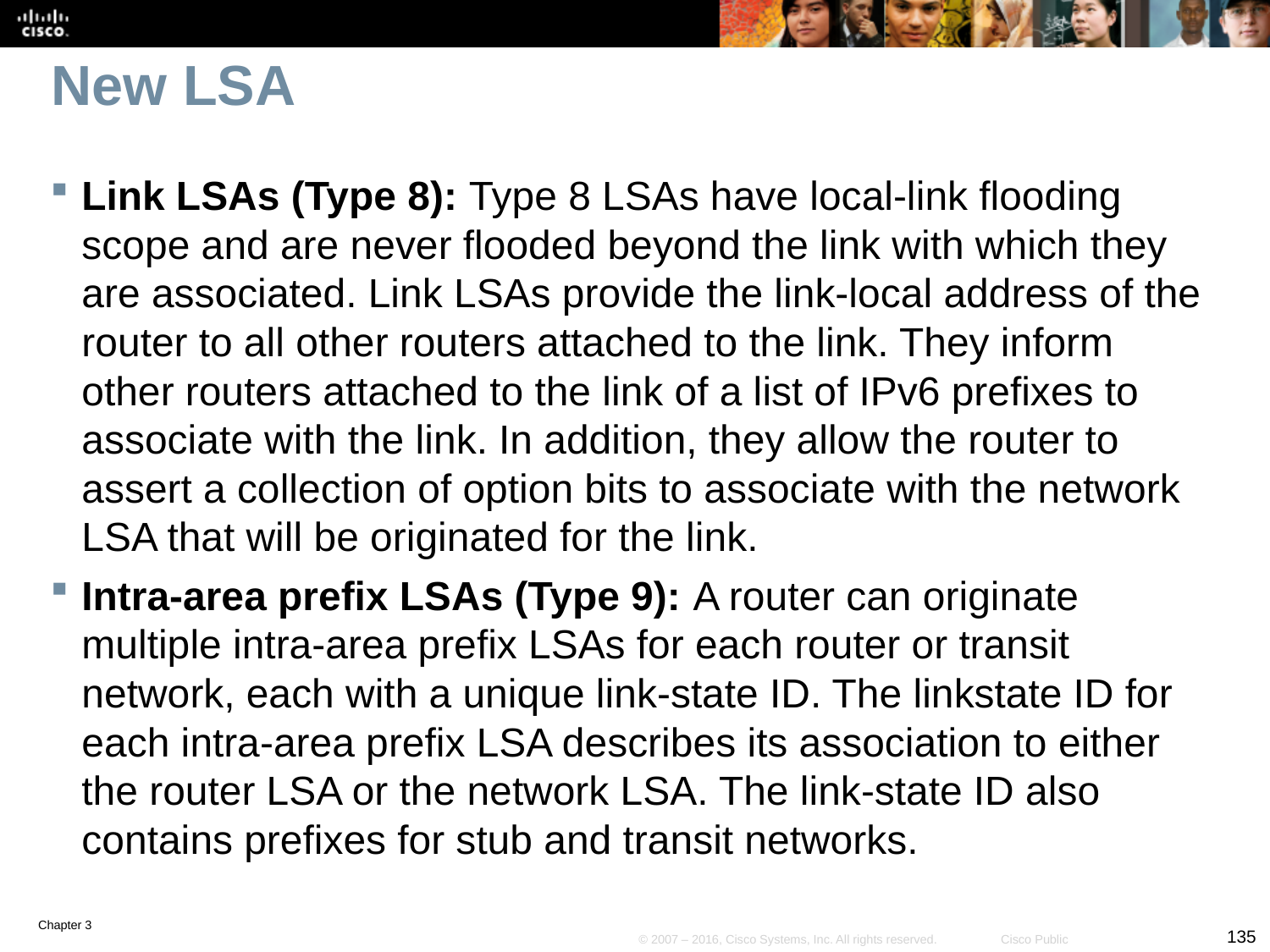

# New LSA
Link LSAs (Type 8): Type 8 LSAs have local-link flooding scope and are never flooded beyond the link with which they are associated. Link LSAs provide the link-local address of the router to all other routers attached to the link. They inform other routers attached to the link of a list of IPv6 prefixes to associate with the link. In addition, they allow the router to assert a collection of option bits to associate with the network LSA that will be originated for the link.
Intra-area prefix LSAs (Type 9): A router can originate multiple intra-area prefix LSAs for each router or transit network, each with a unique link-state ID. The linkstate ID for each intra-area prefix LSA describes its association to either the router LSA or the network LSA. The link-state ID also contains prefixes for stub and transit networks.